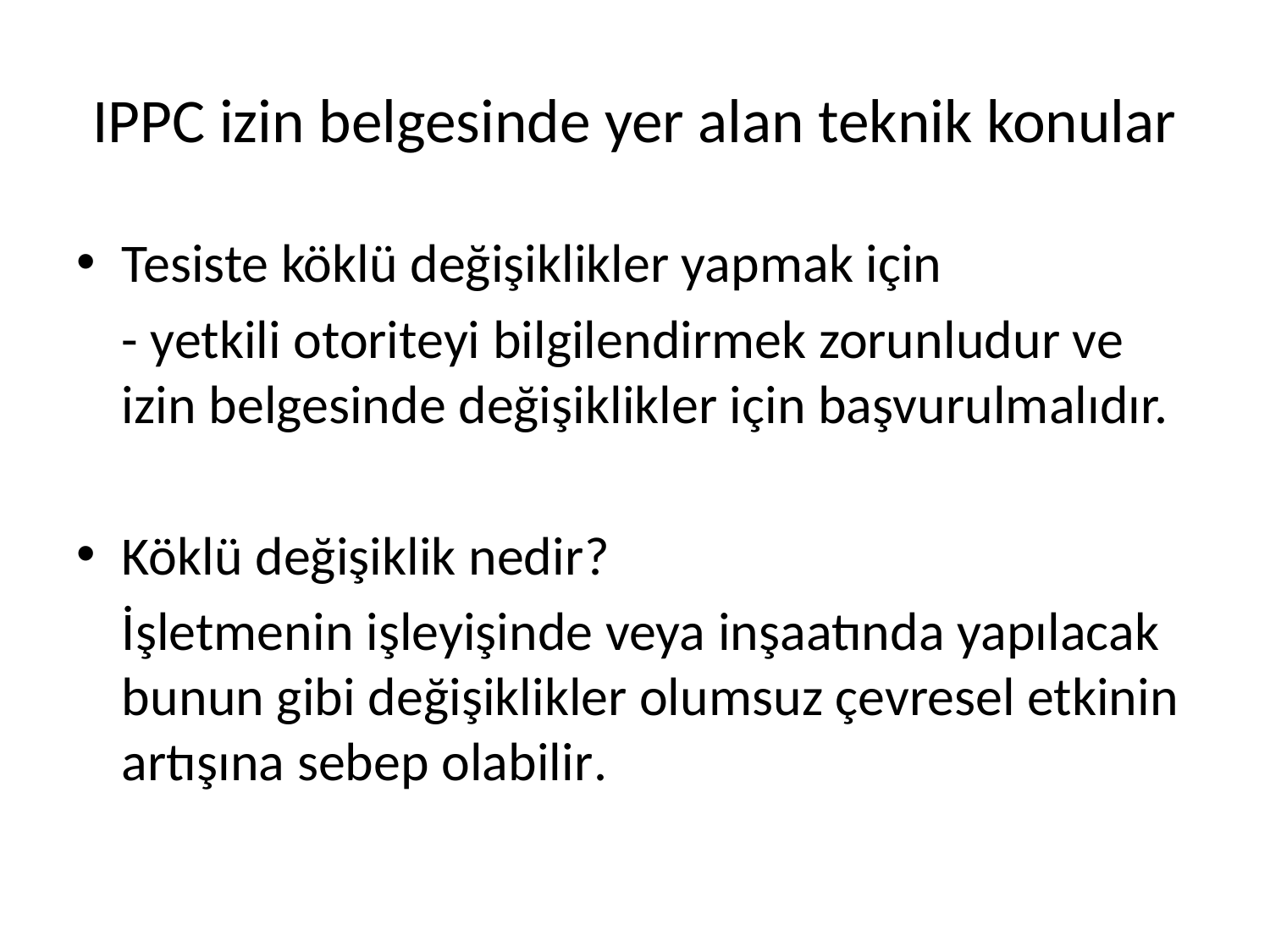

# IPPC izin belgesinde yer alan teknik konular
Tesiste köklü değişiklikler yapmak için
	- yetkili otoriteyi bilgilendirmek zorunludur ve izin belgesinde değişiklikler için başvurulmalıdır.

Köklü değişiklik nedir?
	İşletmenin işleyişinde veya inşaatında yapılacak bunun gibi değişiklikler olumsuz çevresel etkinin artışına sebep olabilir.